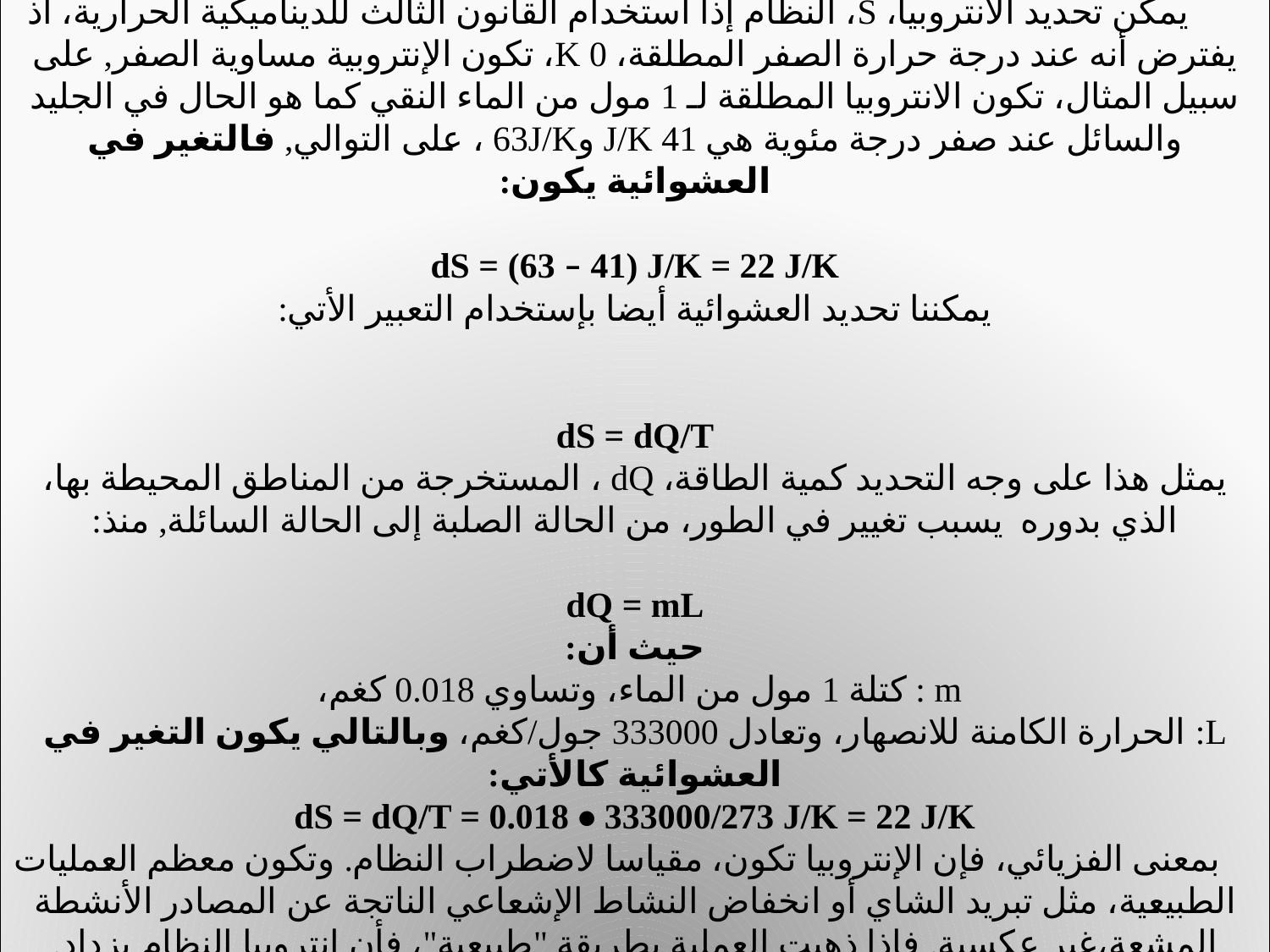

ملاحظة:
      يمكن تحديد الانتروبيا، S، النظام إذا استخدام القانون الثالث للديناميكية الحرارية، أذ يفترض أنه عند درجة حرارة الصفر المطلقة، 0 K، تكون الإنتروبية مساوية الصفر, على سبيل المثال، تكون الانتروبيا المطلقة لـ 1 مول من الماء النقي كما هو الحال في الجليد والسائل عند صفر درجة مئوية هي 41 J/K و63J/K ، على التوالي, فالتغير في العشوائية يكون:

dS = (63 – 41) J/K = 22 J/K
يمكننا تحديد العشوائية أيضا بإستخدام التعبير الأتي:

dS = dQ/T
يمثل هذا على وجه التحديد كمية الطاقة، dQ ، المستخرجة من المناطق المحيطة بها، الذي بدوره  يسبب تغيير في الطور، من الحالة الصلبة إلى الحالة السائلة, منذ:

dQ = mL
حيث أن:
m : كتلة 1 مول من الماء، وتساوي 0.018 كغم،
L: الحرارة الكامنة للانصهار، وتعادل 333000 جول/كغم، وبالتالي يكون التغير في العشوائية كالأتي:
dS = dQ/T = 0.018 • 333000/273 J/K = 22 J/K
    بمعنى الفزيائي، فإن الإنتروبيا تكون، مقياسا لاضطراب النظام. وتكون معظم العمليات الطبيعية، مثل تبريد الشاي أو انخفاض النشاط الإشعاعي الناتجة عن المصادر الأنشطة المشعة،غير عكسية. فإذا ذهبت العملية بطريقة "طبيعية"، فأن انتروبيا النظام يزداد, وتنخفض أنتروبيا النظام أذا سارت العملية بالأتجاه المعاكس.